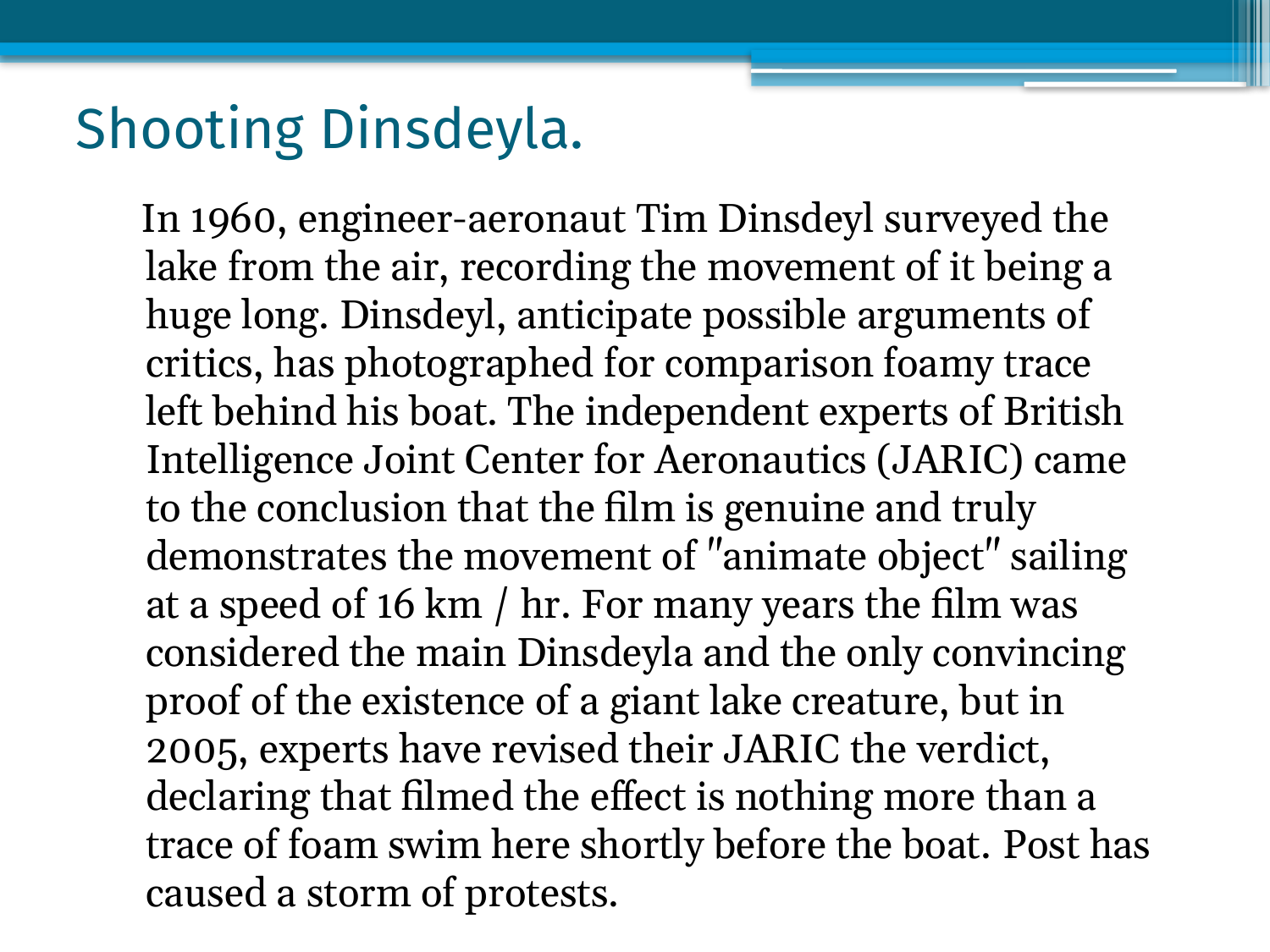

# Shooting Dinsdeyla.
   In 1960, engineer-aeronaut Tim Dinsdeyl surveyed the lake from the air, recording the movement of it being a huge long. Dinsdeyl, anticipate possible arguments of critics, has photographed for comparison foamy trace left behind his boat. The independent experts of British Intelligence Joint Center for Aeronautics (JARIC) came to the conclusion that the film is genuine and truly demonstrates the movement of "animate object" sailing at a speed of 16 km / hr. For many years the film was considered the main Dinsdeyla and the only convincing proof of the existence of a giant lake creature, but in 2005, experts have revised their JARIC the verdict, declaring that filmed the effect is nothing more than a trace of foam swim here shortly before the boat. Post has caused a storm of protests.